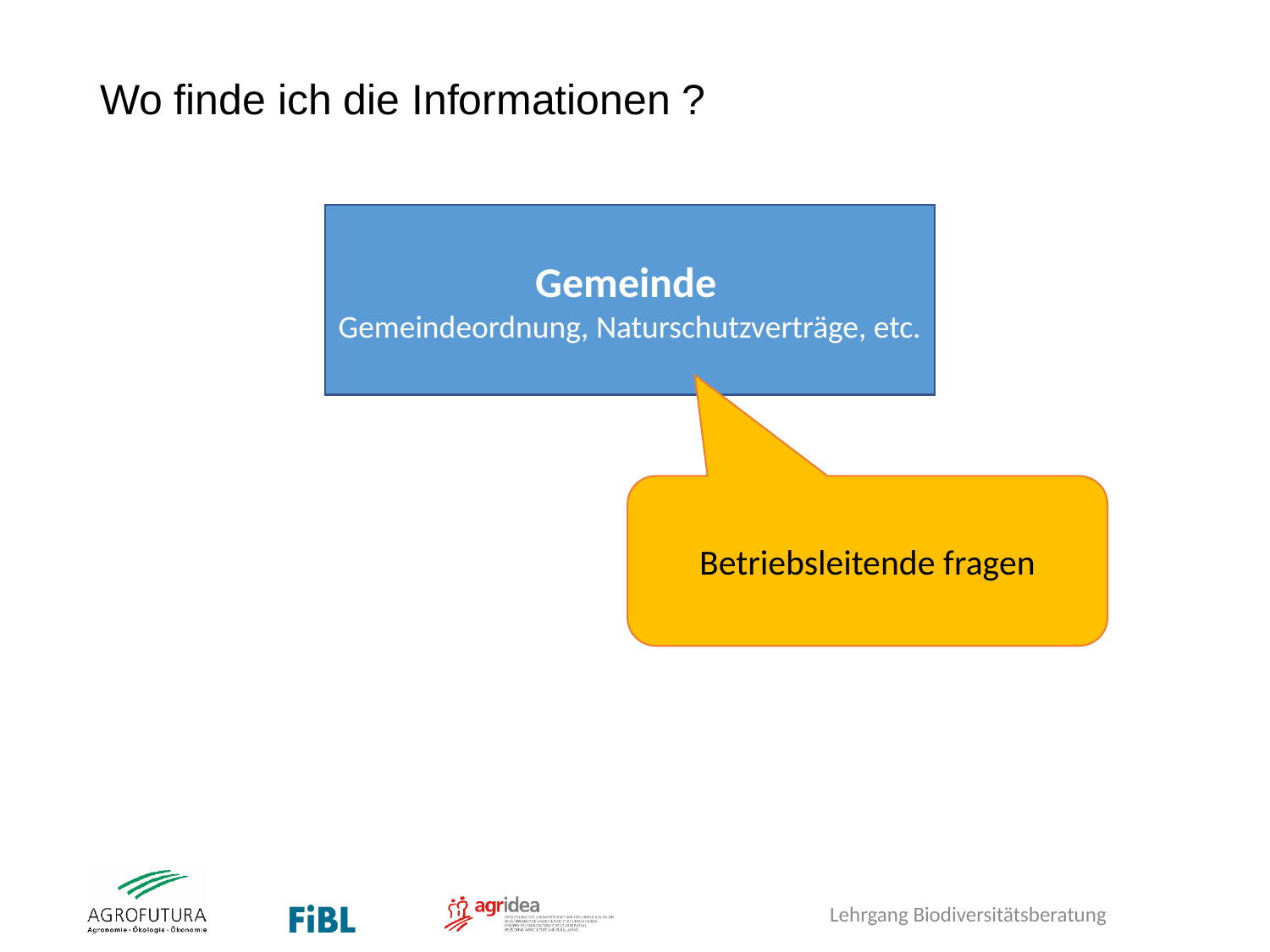

# Wo finde ich die Informationen ?
Gemeinde
Gemeindeordnung, Naturschutzverträge, etc.
Betriebsleitende fragen
Lehrgang Biodiversitätsberatung